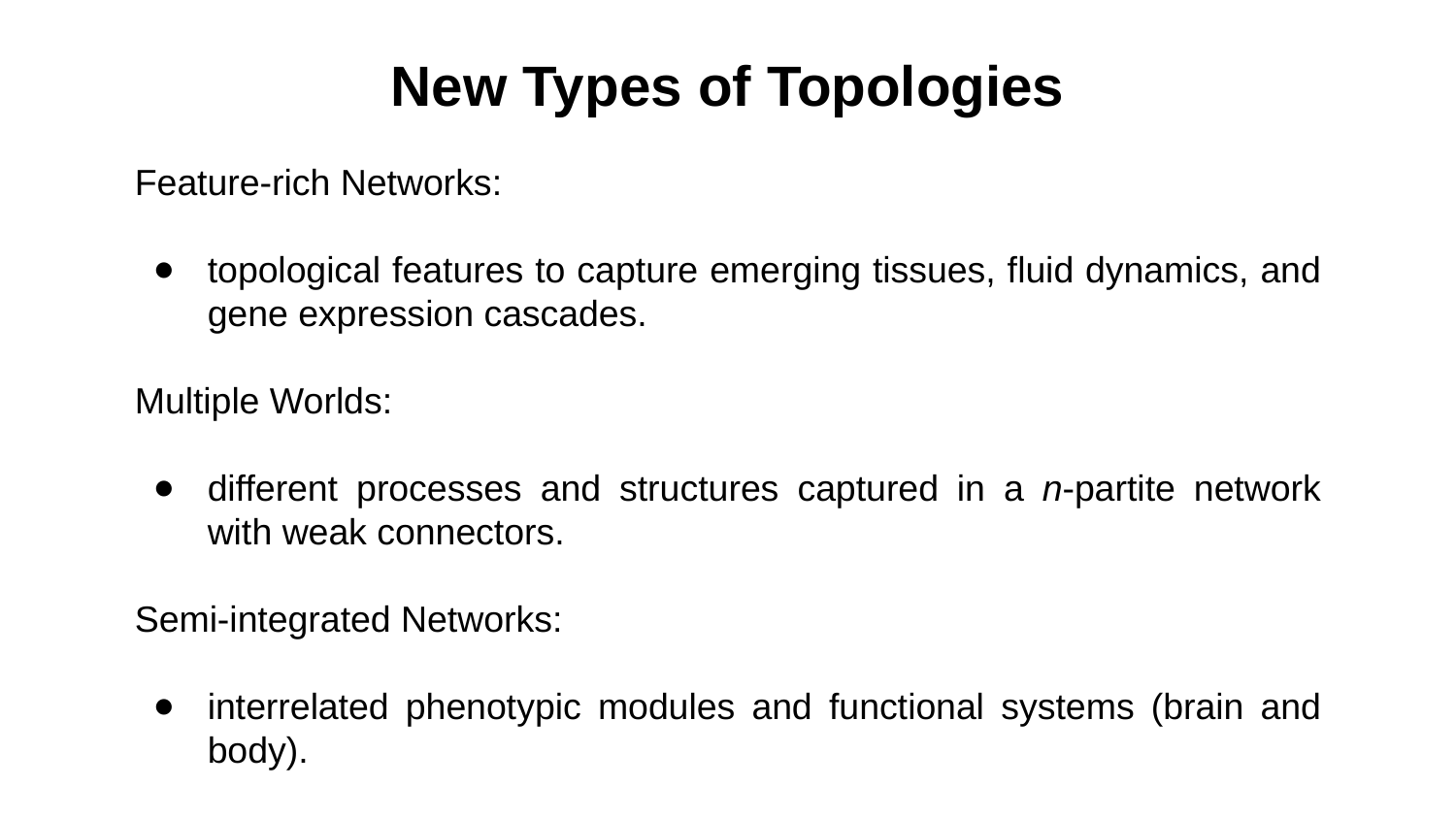

# New Types of Topologies
Feature-rich Networks:

topological features to capture emerging tissues, fluid dynamics, and gene expression cascades.

Multiple Worlds:

different processes and structures captured in a n-partite network with weak connectors.

Semi-integrated Networks:

interrelated phenotypic modules and functional systems (brain and body).